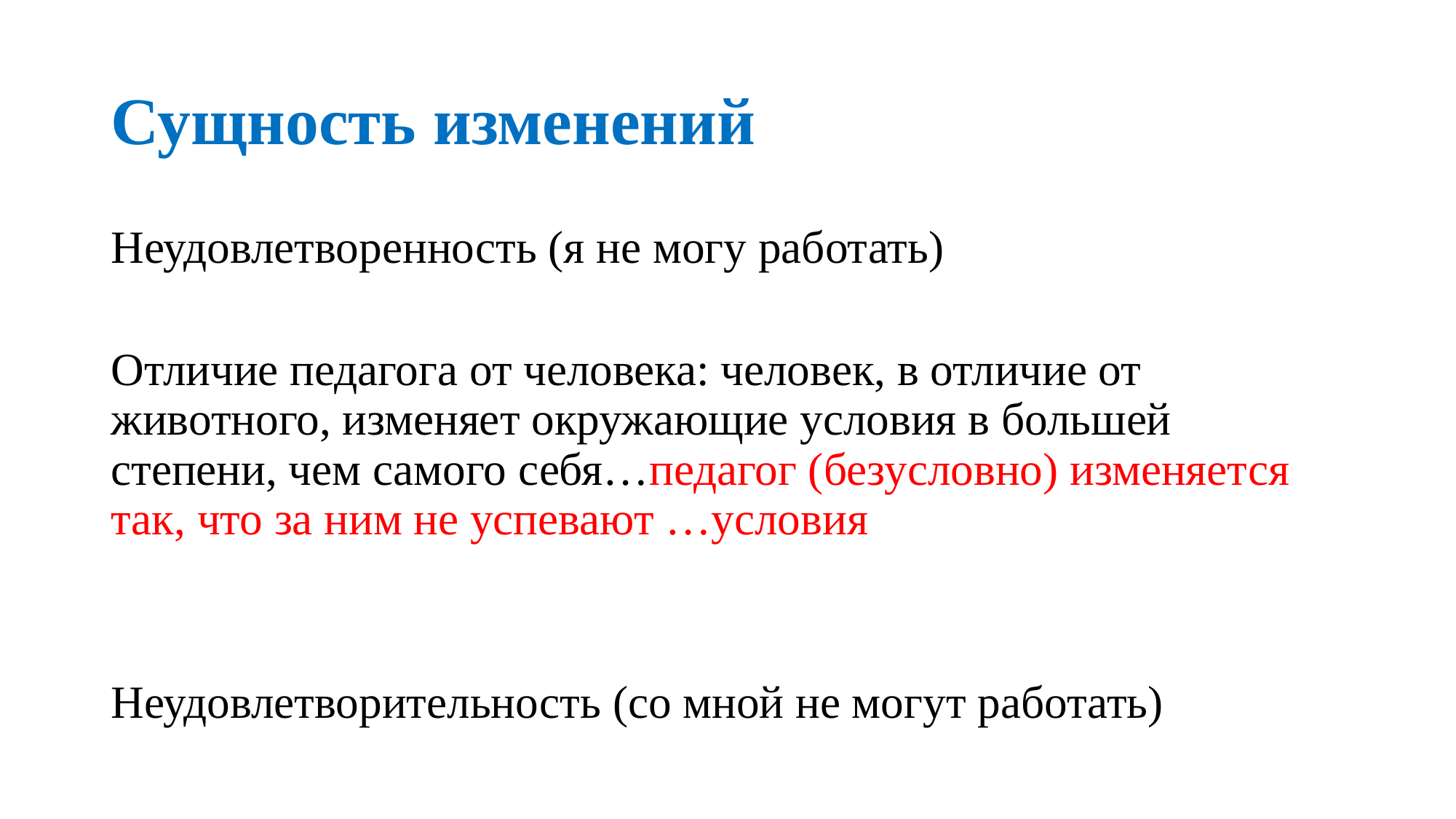

# Сущность изменений
Неудовлетворенность (я не могу работать)

Отличие педагога от человека: человек, в отличие от животного, изменяет окружающие условия в большей степени, чем самого себя…педагог (безусловно) изменяется так, что за ним не успевают …условия

Неудовлетворительность (со мной не могут работать)